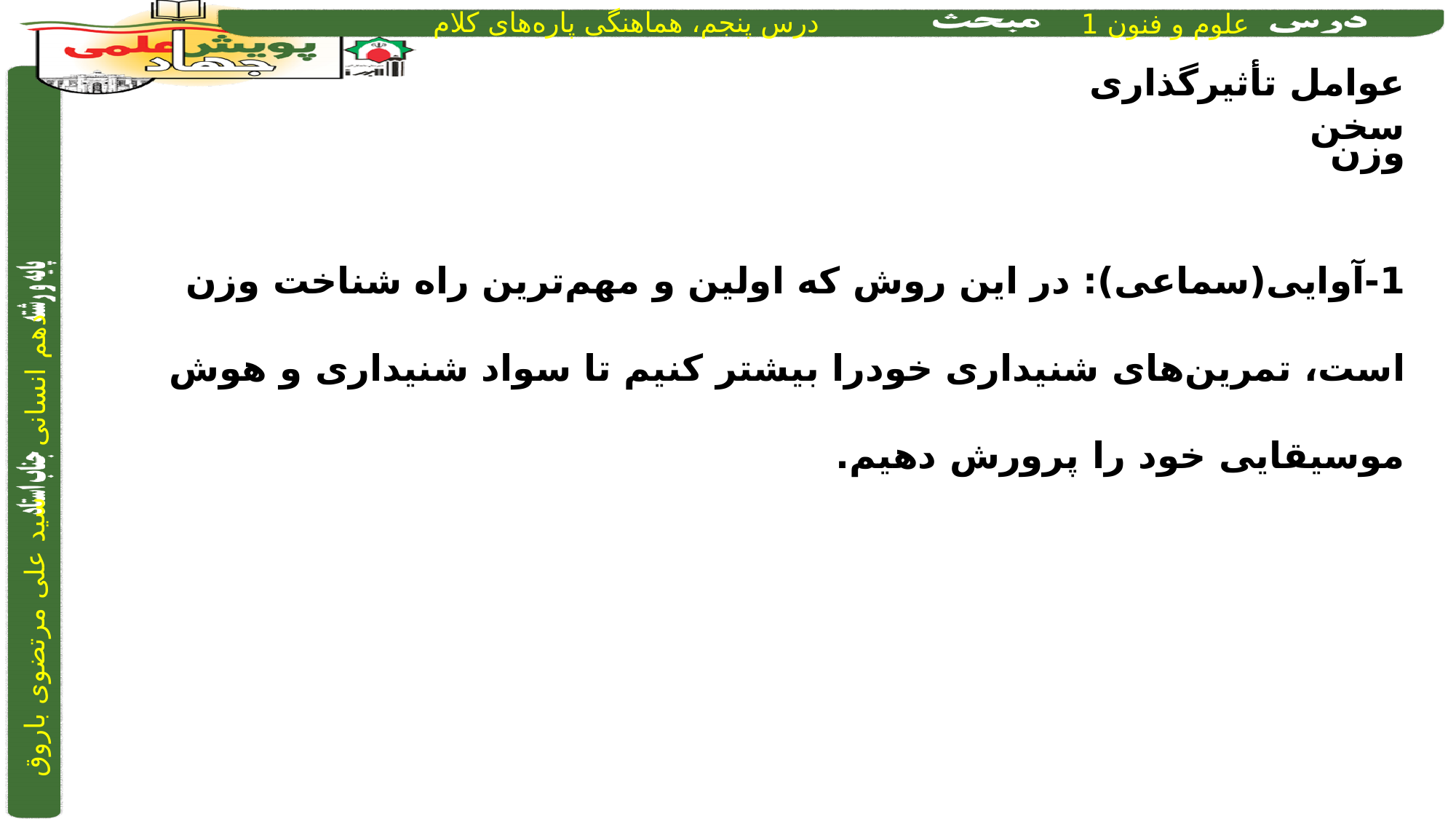

عوامل تأثیرگذاری سخن
وزن
1-آوایی(سماعی): در این روش که اولین و مهم‌ترین راه شناخت وزن است، تمرین‌های شنیداری خودرا بیشتر کنیم تا سواد شنیداری و هوش موسیقایی خود را پرورش دهیم.